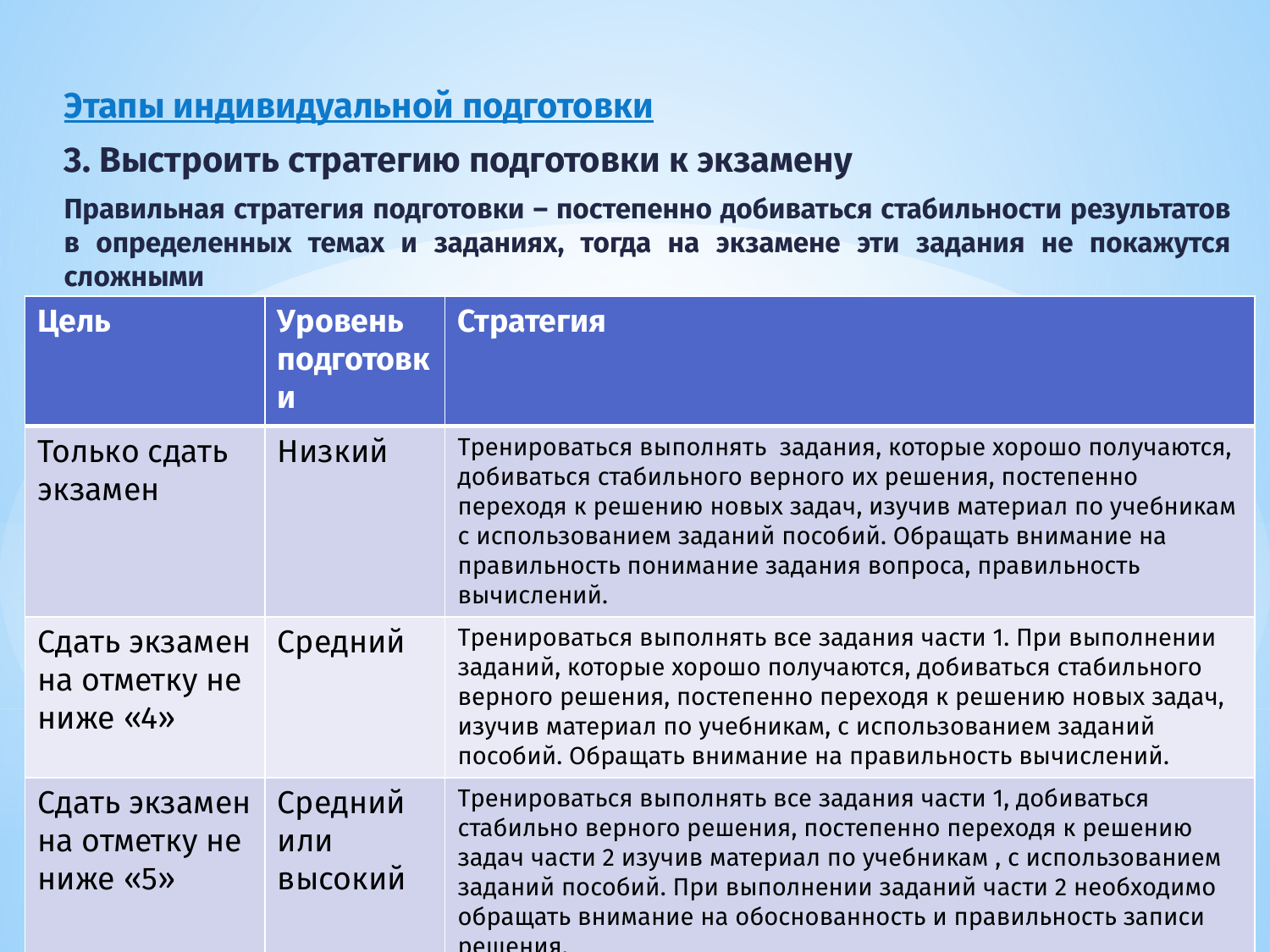

Этапы индивидуальной подготовки
3. Выстроить стратегию подготовки к экзамену
Правильная стратегия подготовки – постепенно добиваться стабильности результатов в определенных темах и заданиях, тогда на экзамене эти задания не покажутся сложными

| Цель | Уровень подготовки | Стратегия |
| --- | --- | --- |
| Только сдать экзамен | Низкий | Тренироваться выполнять задания, которые хорошо получаются, добиваться стабильного верного их решения, постепенно переходя к решению новых задач, изучив материал по учебникам с использованием заданий пособий. Обращать внимание на правильность понимание задания вопроса, правильность вычислений. |
| Сдать экзамен на отметку не ниже «4» | Средний | Тренироваться выполнять все задания части 1. При выполнении заданий, которые хорошо получаются, добиваться стабильного верного решения, постепенно переходя к решению новых задач, изучив материал по учебникам, с использованием заданий пособий. Обращать внимание на правильность вычислений. |
| Сдать экзамен на отметку не ниже «5» | Средний или высокий | Тренироваться выполнять все задания части 1, добиваться стабильно верного решения, постепенно переходя к решению задач части 2 изучив материал по учебникам , с использованием заданий пособий. При выполнении заданий части 2 необходимо обращать внимание на обоснованность и правильность записи решения. |
#